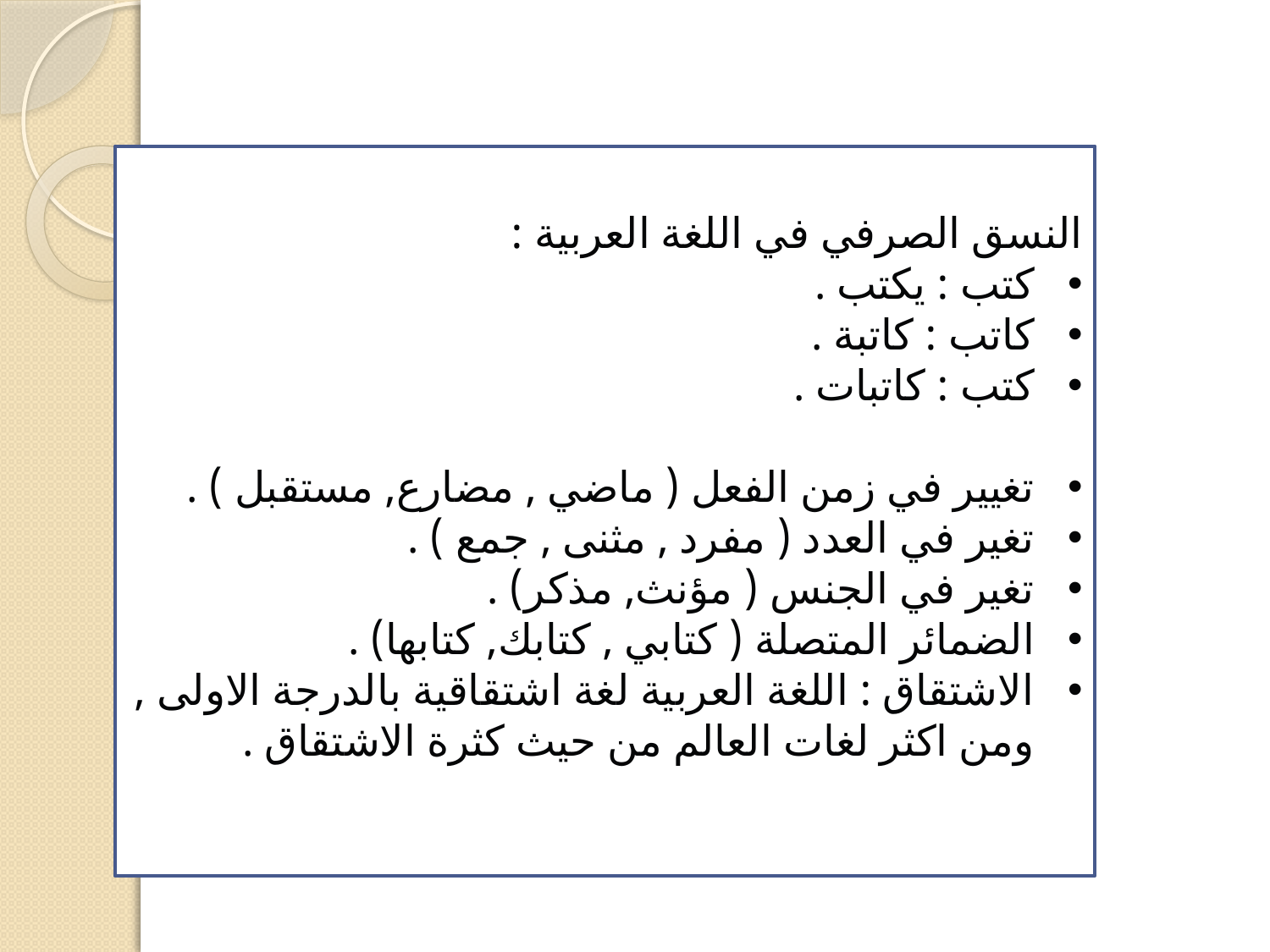

النسق الصرفي في اللغة العربية :
كتب : يكتب .
كاتب : كاتبة .
كتب : كاتبات .

تغيير في زمن الفعل ( ماضي , مضارع, مستقبل ) .
تغير في العدد ( مفرد , مثنى , جمع ) .
تغير في الجنس ( مؤنث, مذكر) .
الضمائر المتصلة ( كتابي , كتابك, كتابها) .
الاشتقاق : اللغة العربية لغة اشتقاقية بالدرجة الاولى , ومن اكثر لغات العالم من حيث كثرة الاشتقاق .

قواعد بناء الكلمة النسق الصرفي